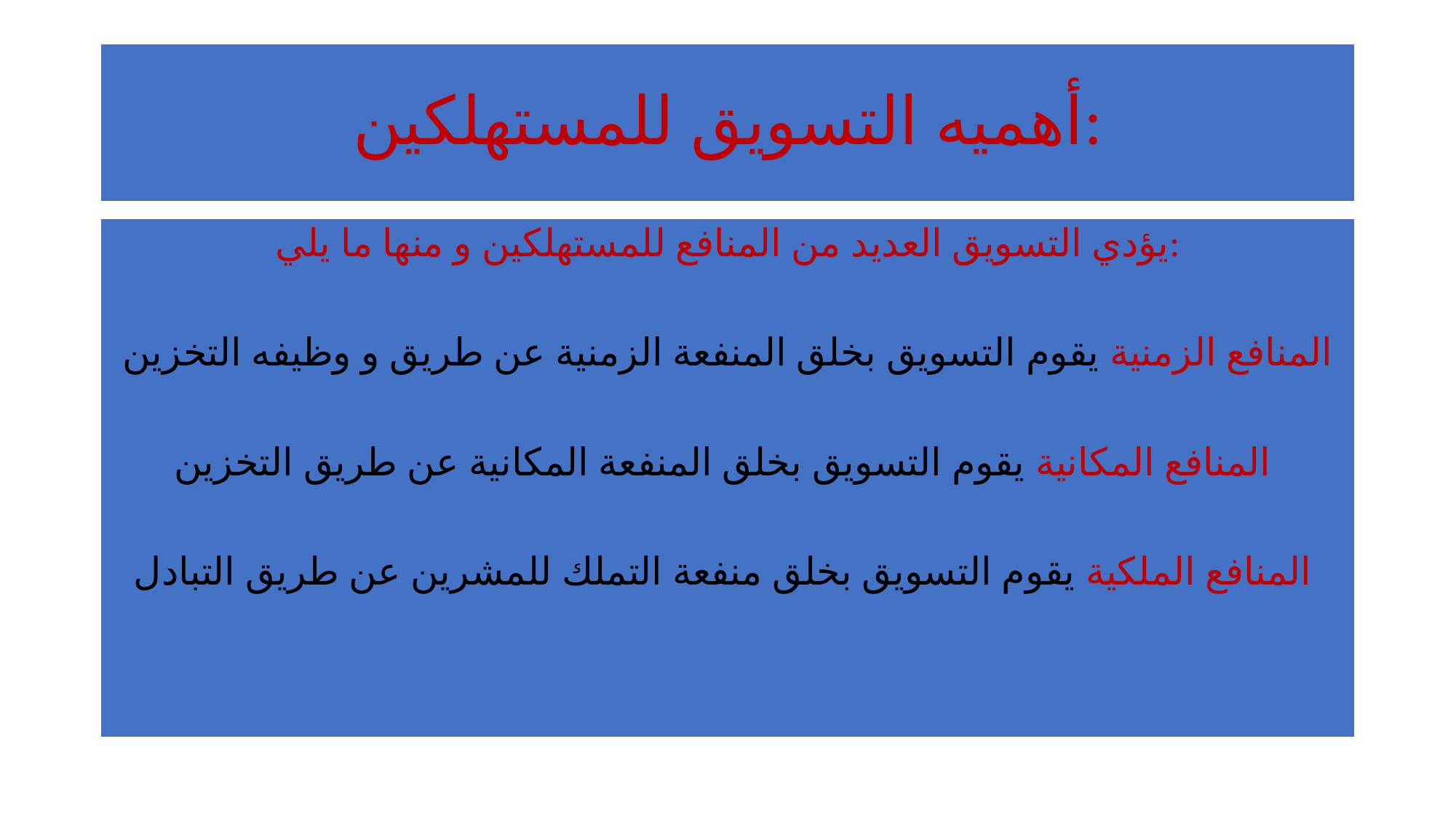

# أهميه التسويق للمستهلكين:
يؤدي التسويق العديد من المنافع للمستهلكين و منها ما يلي:

المنافع الزمنية يقوم التسويق بخلق المنفعة الزمنية عن طريق و وظيفه التخزين

المنافع المكانية يقوم التسويق بخلق المنفعة المكانية عن طريق التخزين

المنافع الملكية يقوم التسويق بخلق منفعة التملك للمشرين عن طريق التبادل